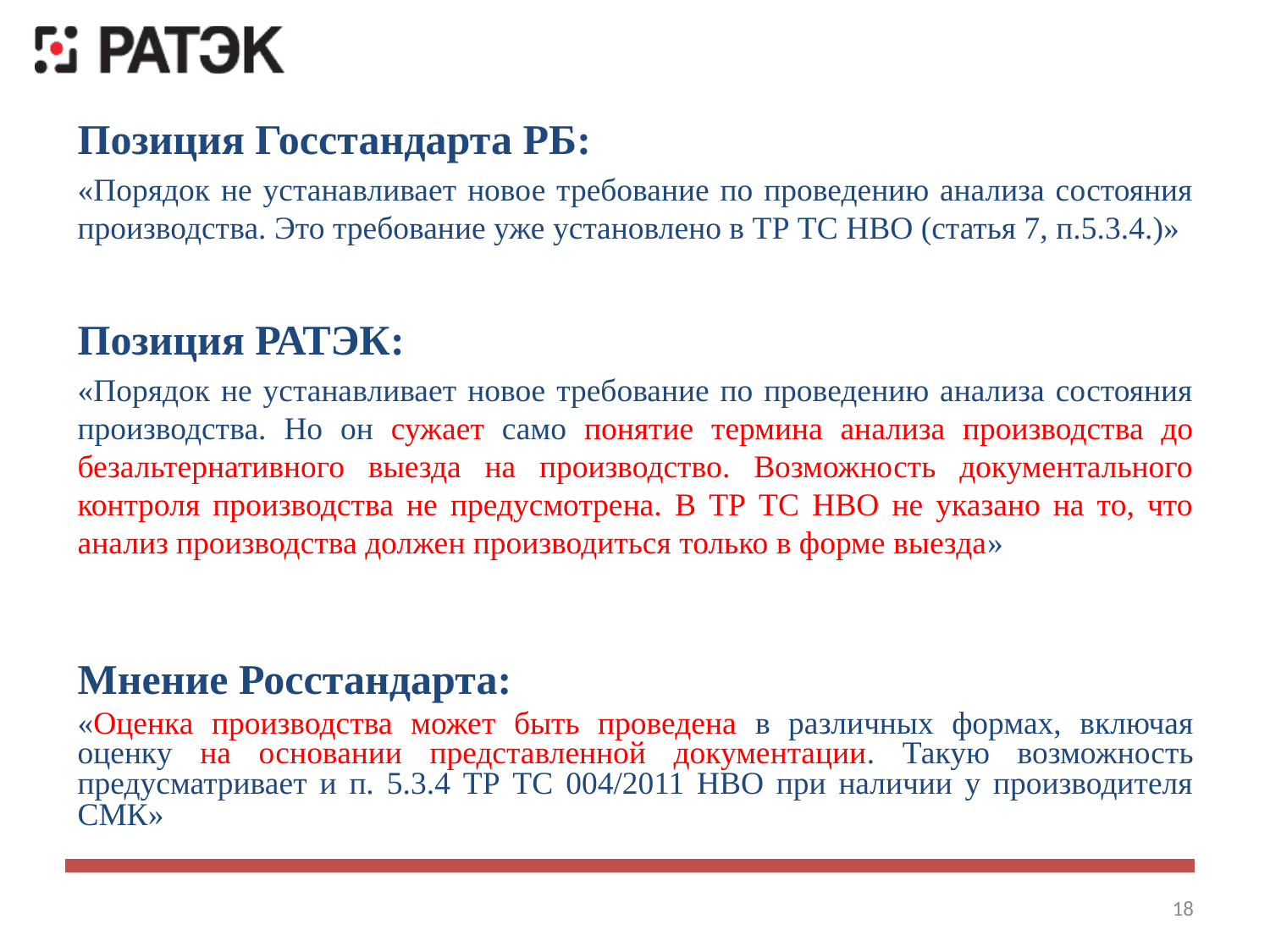

Позиция Госстандарта РБ:
«Порядок не устанавливает новое требование по проведению анализа состояния производства. Это требование уже установлено в ТР ТС НВО (статья 7, п.5.3.4.)»

Позиция РАТЭК:
«Порядок не устанавливает новое требование по проведению анализа состояния производства. Но он сужает само понятие термина анализа производства до безальтернативного выезда на производство. Возможность документального контроля производства не предусмотрена. В ТР ТС НВО не указано на то, что анализ производства должен производиться только в форме выезда»

Мнение Росстандарта:
«Оценка производства может быть проведена в различных формах, включая оценку на основании представленной документации. Такую возможность предусматривает и п. 5.3.4 ТР ТС 004/2011 НВО при наличии у производителя СМК»

18